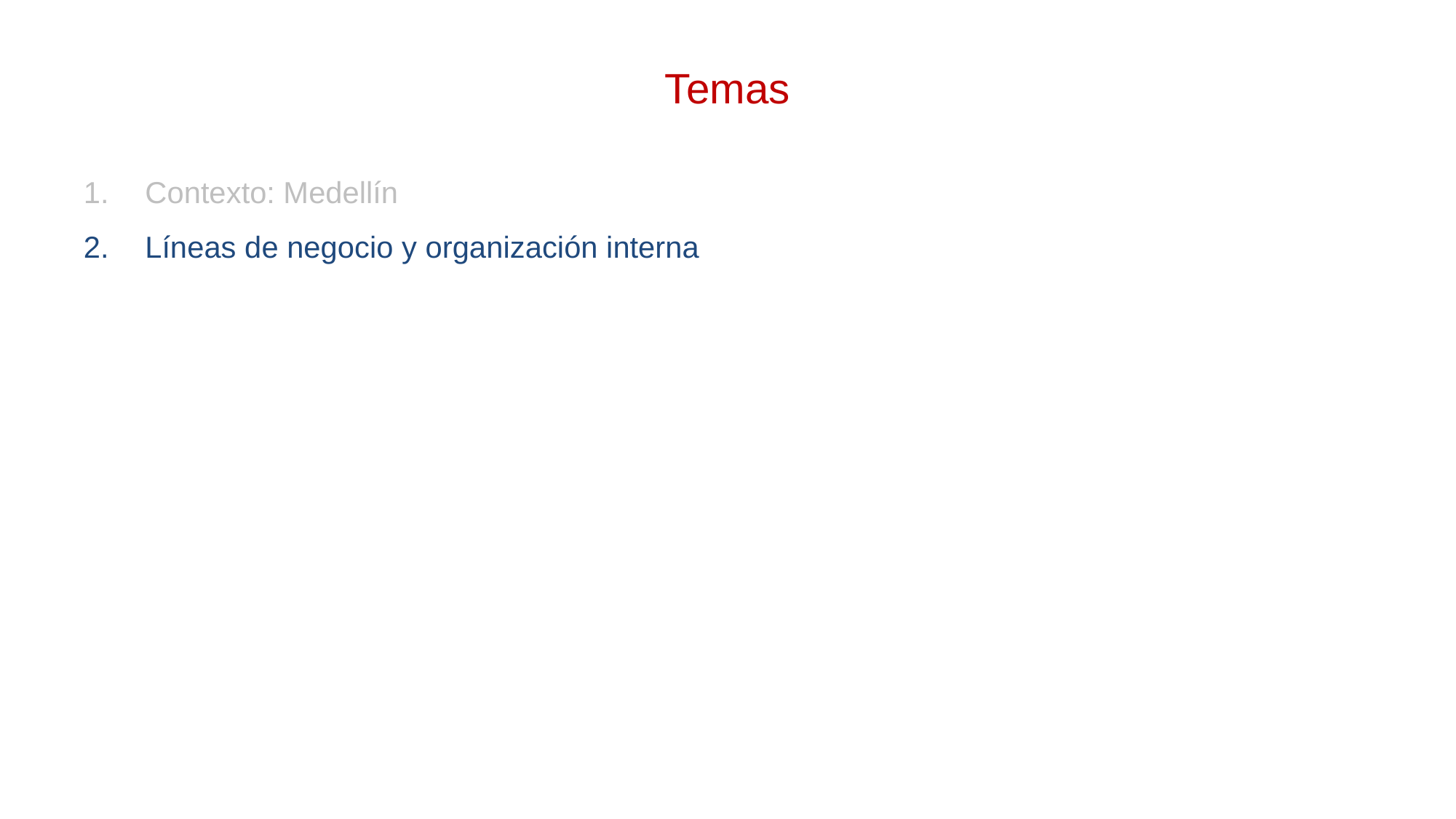

# Temas
Contexto: Medellín
Líneas de negocio y organización interna